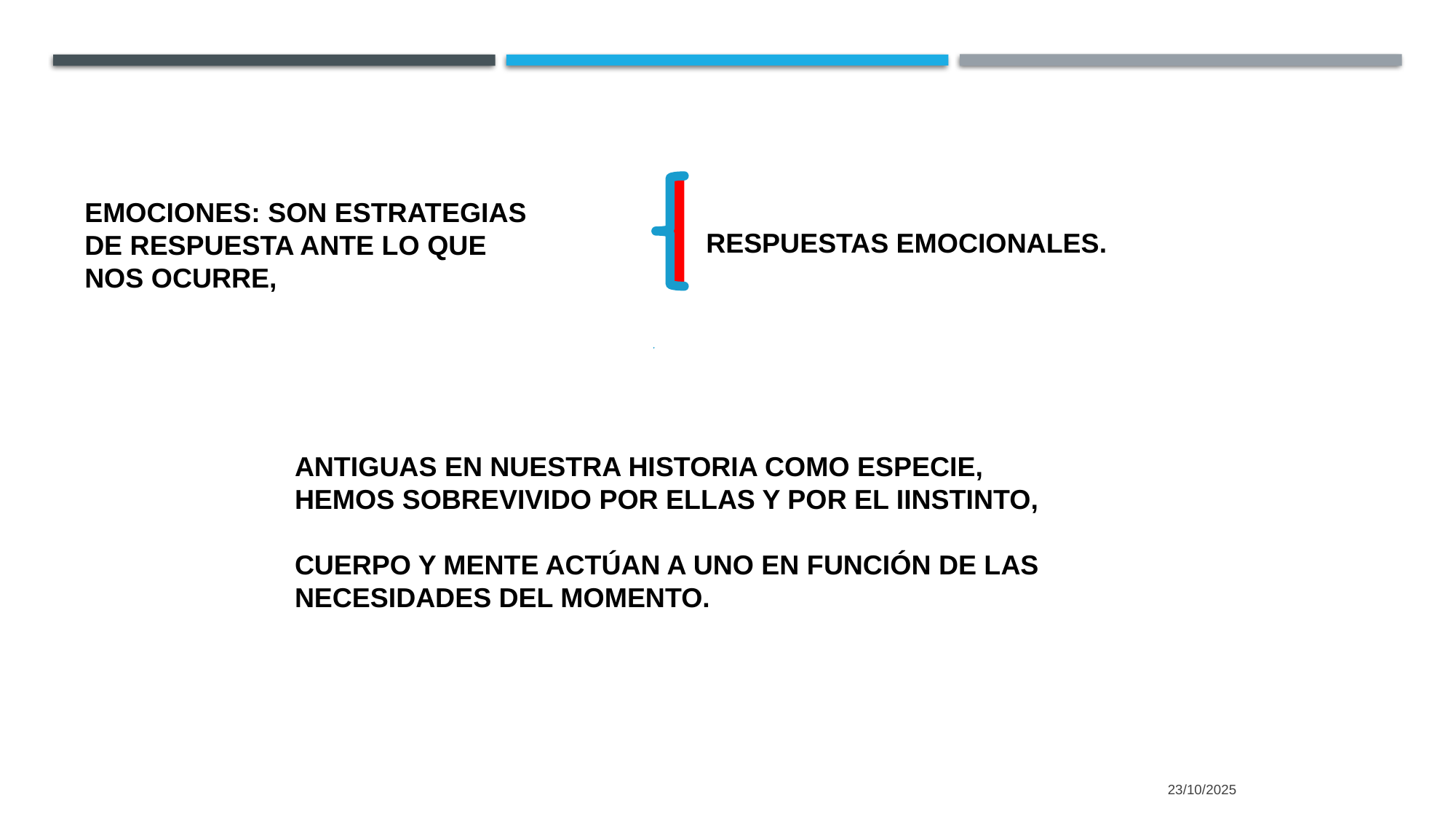

EMOCIONES: SON ESTRATEGIAS DE RESPUESTA ANTE LO QUE NOS OCURRE,
RESPUESTAS EMOCIONALES.
ANTIGUAS EN NUESTRA HISTORIA COMO ESPECIE,
HEMOS SOBREVIVIDO POR ELLAS Y POR EL IINSTINTO,

CUERPO Y MENTE ACTÚAN A UNO EN FUNCIÓN DE LAS NECESIDADES DEL MOMENTO.
23/10/2025